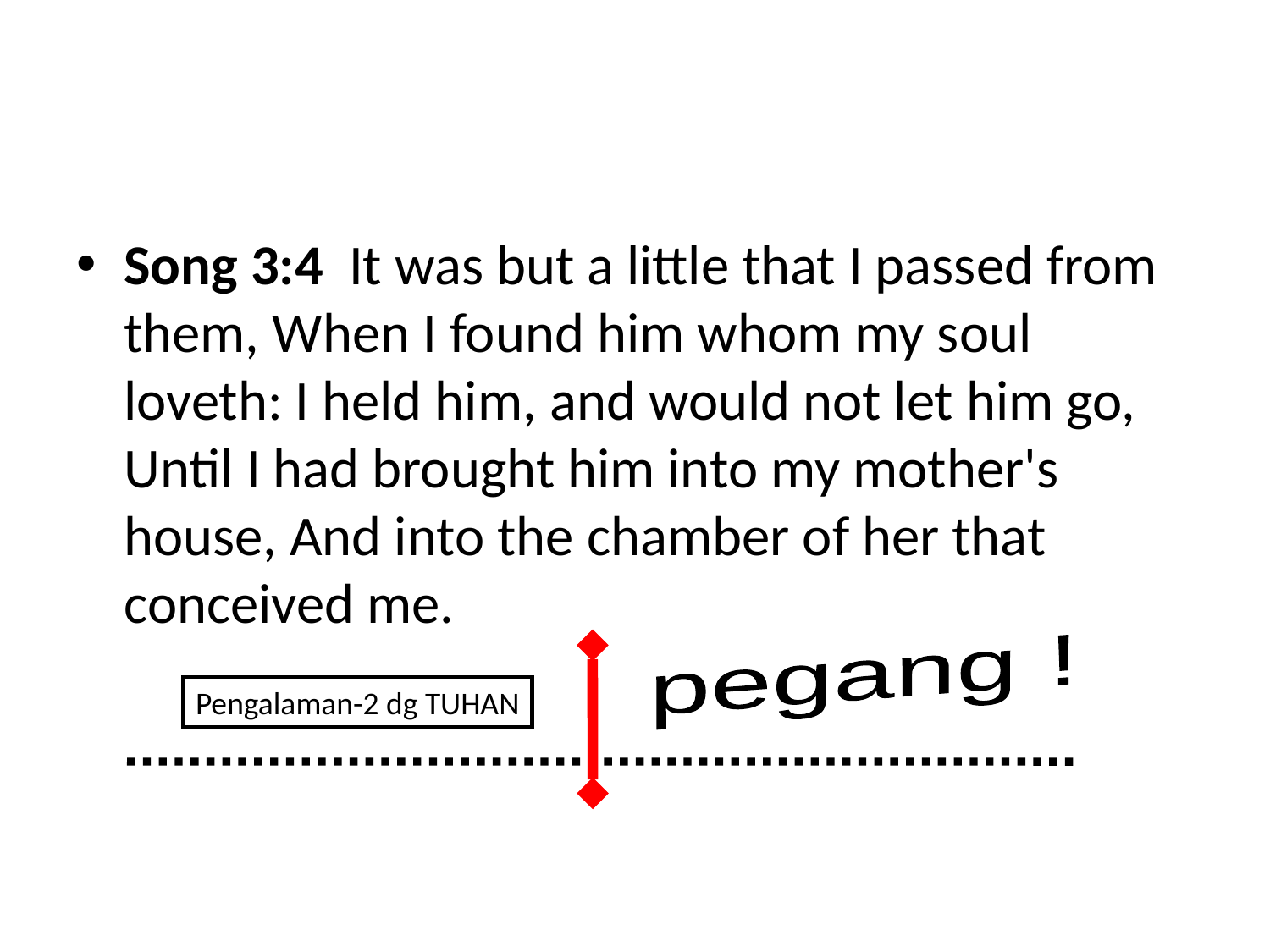

Song 3:4  It was but a little that I passed from them, When I found him whom my soul loveth: I held him, and would not let him go, Until I had brought him into my mother's house, And into the chamber of her that conceived me.

pegang !

Pengalaman-2 dg TUHAN